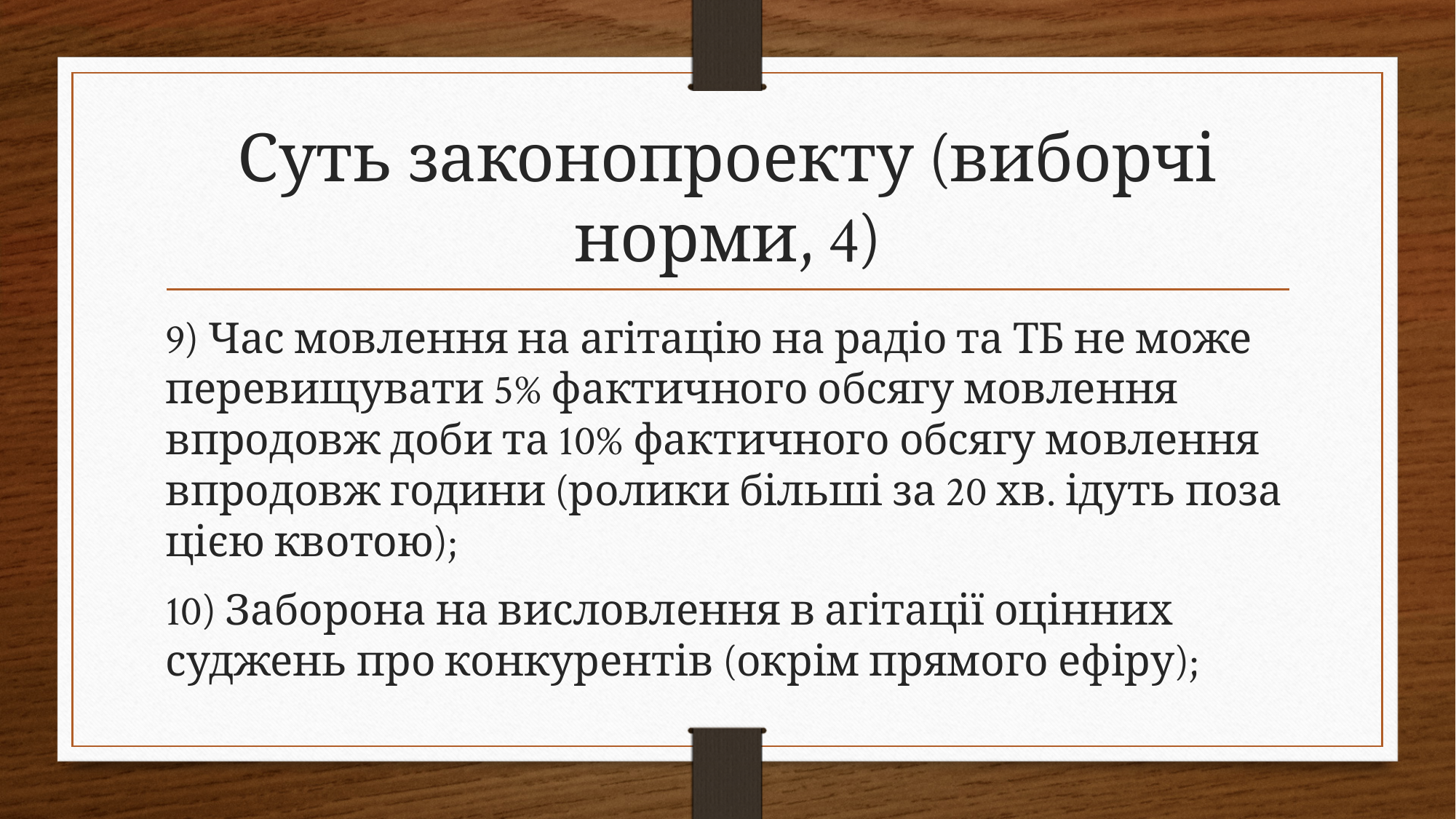

# Суть законопроекту (виборчі норми, 4)
9) Час мовлення на агітацію на радіо та ТБ не може перевищувати 5% фактичного обсягу мовлення впродовж доби та 10% фактичного обсягу мовлення впродовж години (ролики більші за 20 хв. ідуть поза цією квотою);
10) Заборона на висловлення в агітації оцінних суджень про конкурентів (окрім прямого ефіру);